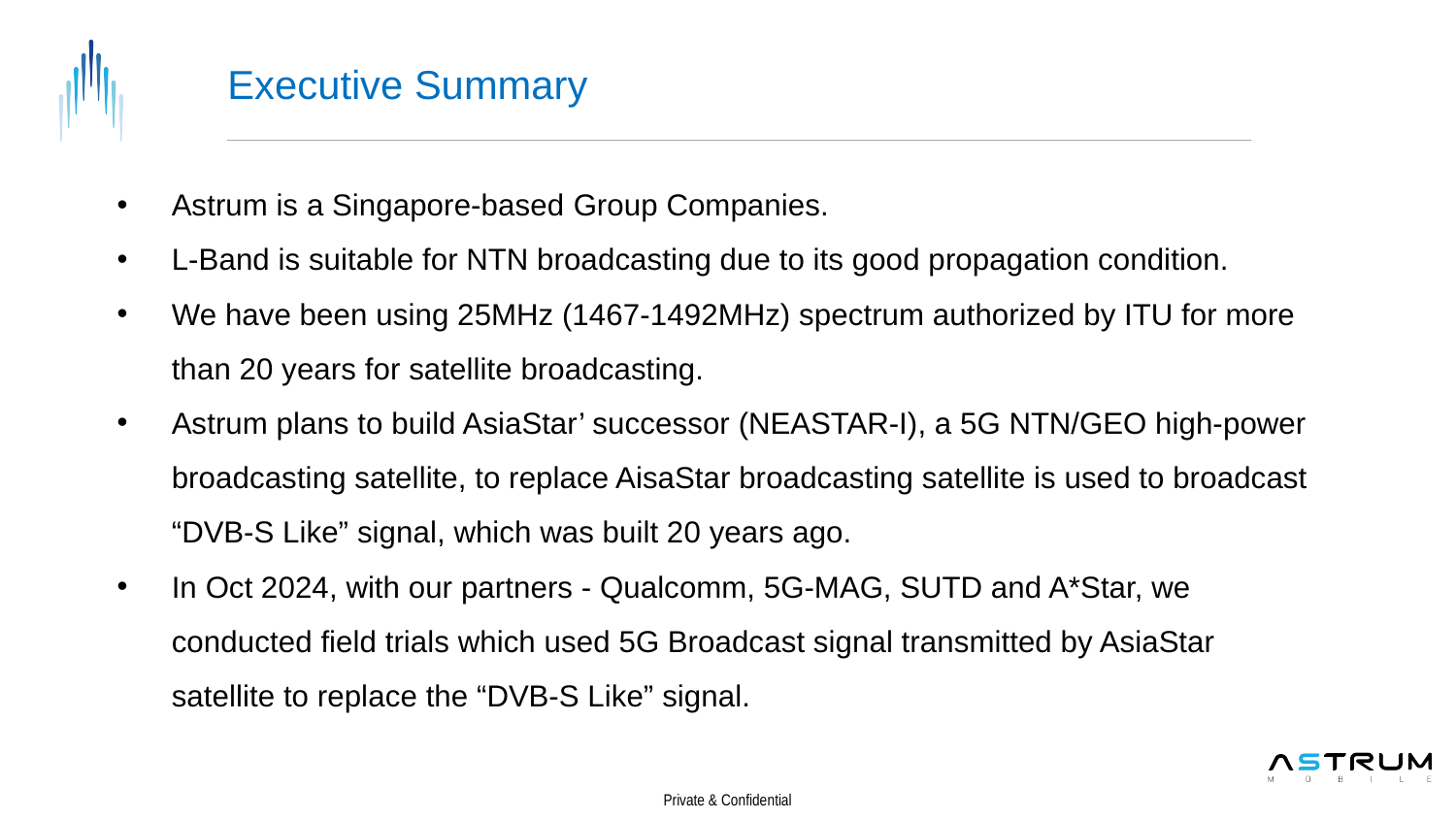

Executive Summary
Astrum is a Singapore-based Group Companies.
L-Band is suitable for NTN broadcasting due to its good propagation condition.
We have been using 25MHz (1467-1492MHz) spectrum authorized by ITU for more than 20 years for satellite broadcasting.
Astrum plans to build AsiaStar’ successor (NEASTAR-I), a 5G NTN/GEO high-power broadcasting satellite, to replace AisaStar broadcasting satellite is used to broadcast “DVB-S Like” signal, which was built 20 years ago.
In Oct 2024, with our partners - Qualcomm, 5G-MAG, SUTD and A*Star, we conducted field trials which used 5G Broadcast signal transmitted by AsiaStar satellite to replace the “DVB-S Like” signal.
Private & Confidential